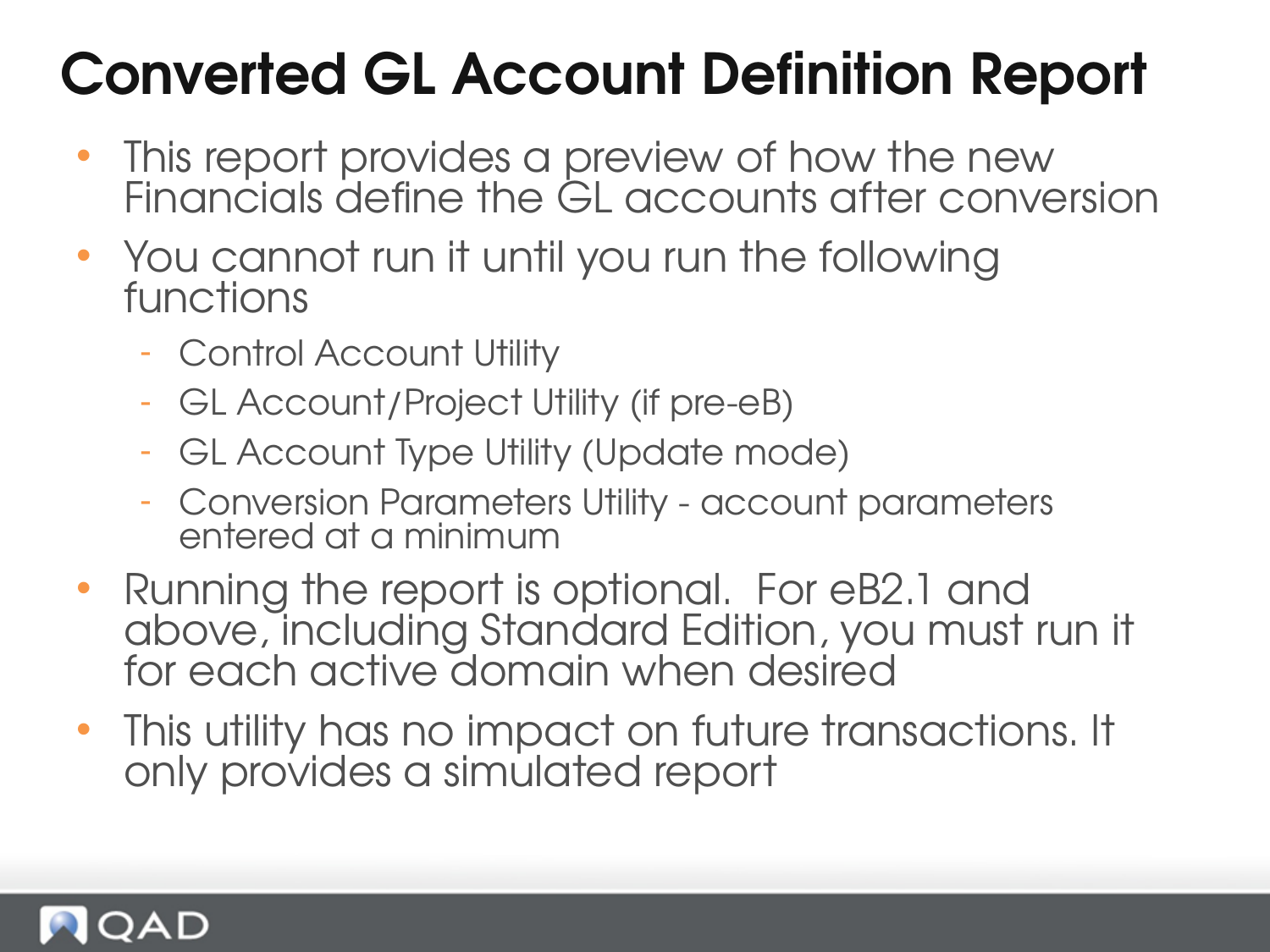

Converted GL Account Definition Report
This report provides a preview of how the new Financials define the GL accounts after conversion
You cannot run it until you run the following functions
Control Account Utility
GL Account/Project Utility (if pre-eB)
GL Account Type Utility (Update mode)
Conversion Parameters Utility - account parameters entered at a minimum
Running the report is optional.  For eB2.1 and above, including Standard Edition, you must run it for each active domain when desired
This utility has no impact on future transactions. It only provides a simulated report